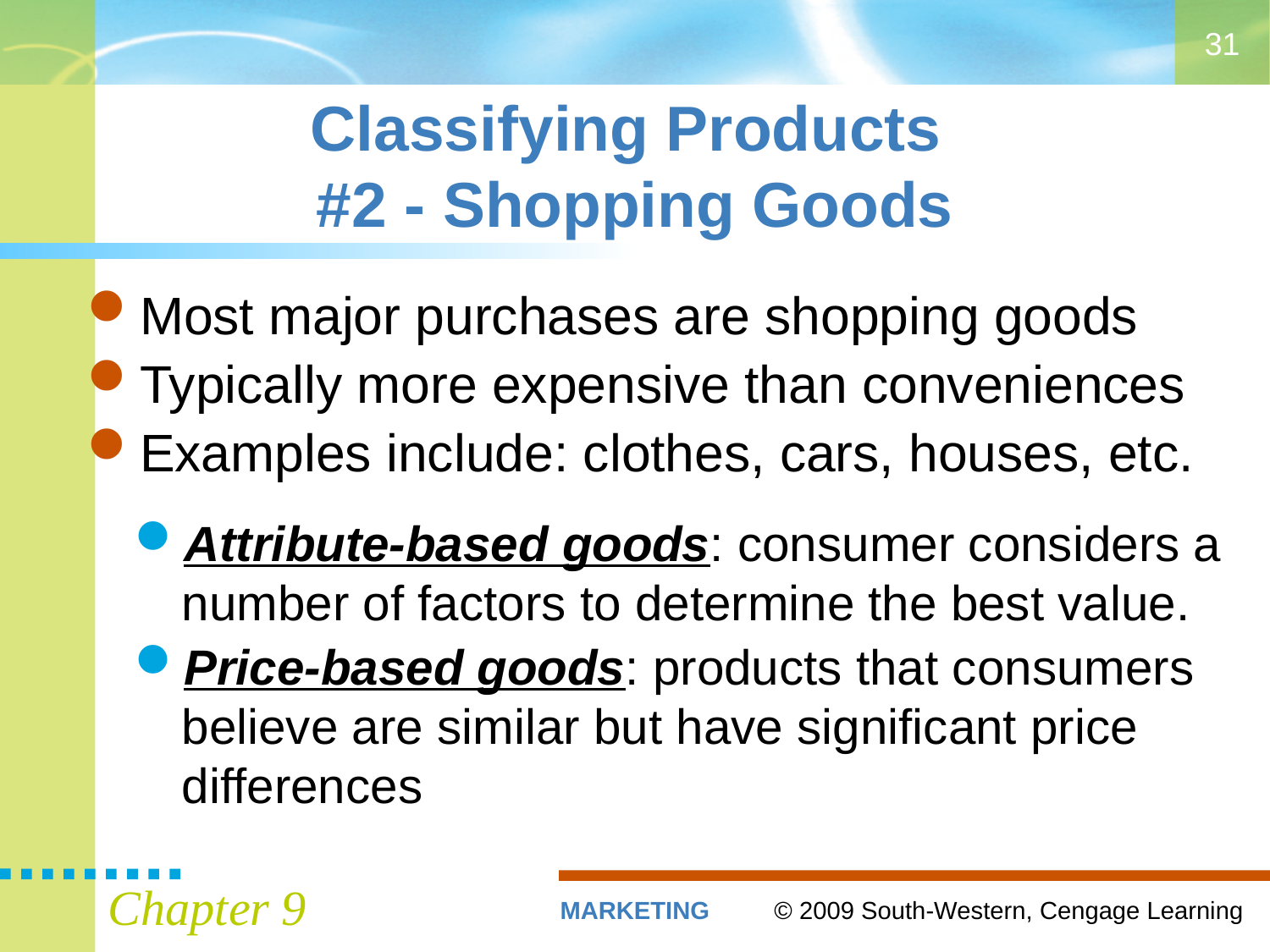

31
# Classifying Products #2 - Shopping Goods
Most major purchases are shopping goods
Typically more expensive than conveniences
Examples include: clothes, cars, houses, etc.
Attribute-based goods: consumer considers a number of factors to determine the best value.
Price-based goods: products that consumers believe are similar but have significant price differences
Chapter 9